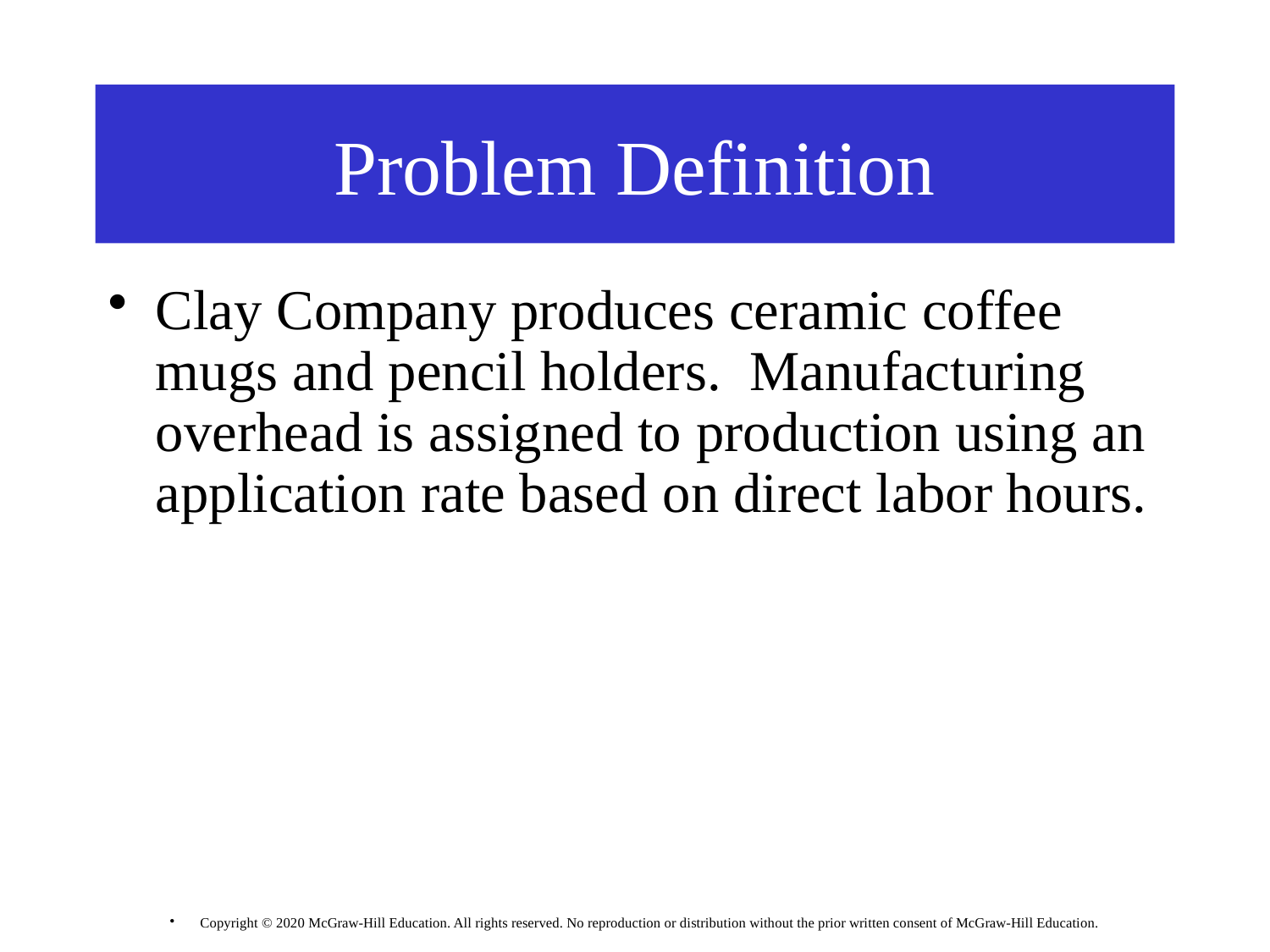

# Problem Definition
Clay Company produces ceramic coffee mugs and pencil holders.  Manufacturing overhead is assigned to production using an application rate based on direct labor hours.